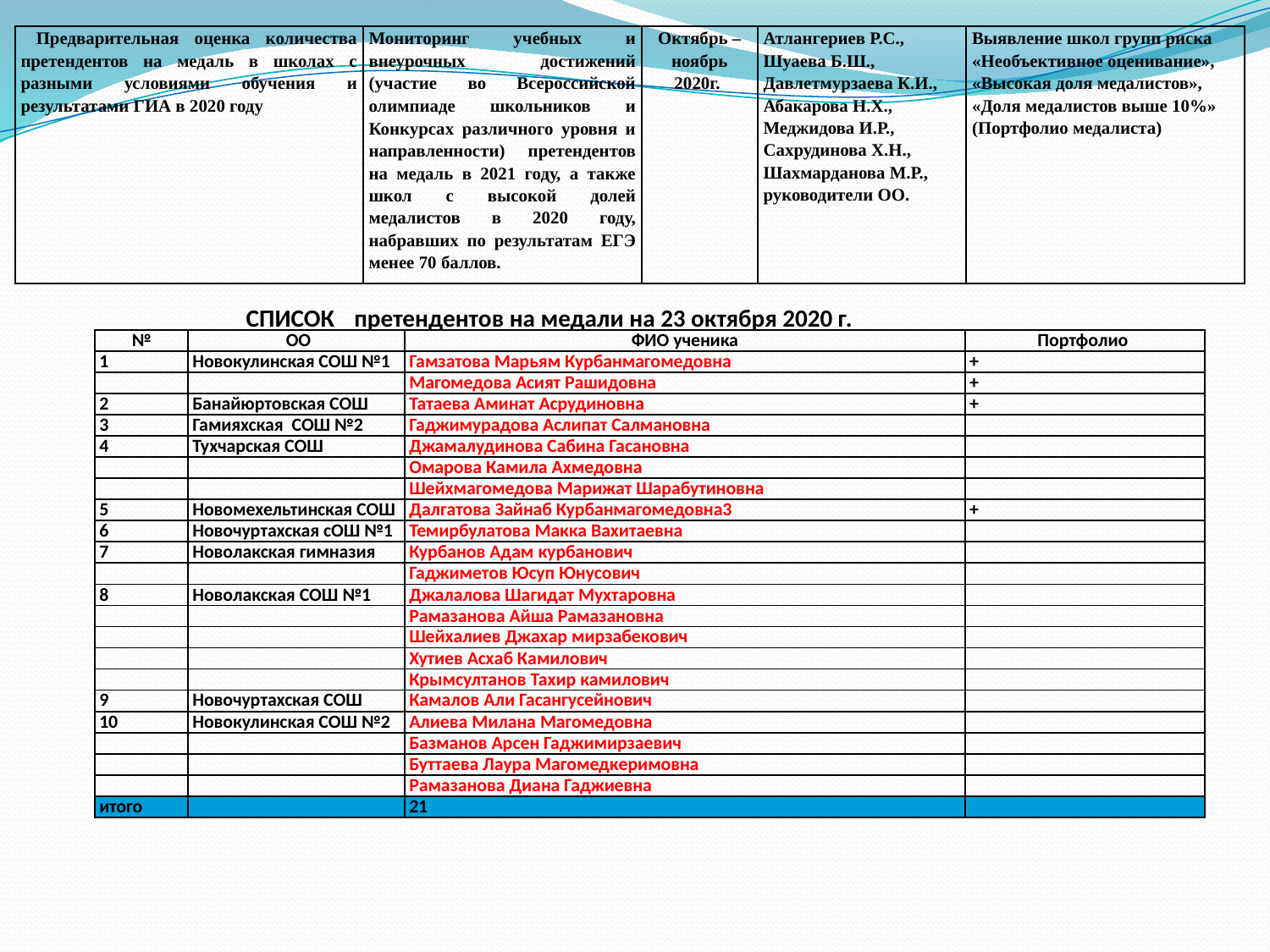

| Предварительная оценка количества претендентов на медаль в школах с разными условиями обучения и результатами ГИА в 2020 году | Мониторинг учебных и внеурочных достижений (участие во Всероссийской олимпиаде школьников и Конкурсах различного уровня и направленности) претендентов на медаль в 2021 году, а также школ с высокой долей медалистов в 2020 году, набравших по результатам ЕГЭ менее 70 баллов. | Октябрь – ноябрь 2020г. | Атлангериев Р.С., Шуаева Б.Ш., Давлетмурзаева К.И., Абакарова Н.Х., Меджидова И.Р., Сахрудинова Х.Н., Шахмарданова М.Р., руководители ОО. | Выявление школ групп риска «Необъективное оценивание», «Высокая доля медалистов», «Доля медалистов выше 10%» (Портфолио медалиста) |
| --- | --- | --- | --- | --- |
                           СПИСОК    претендентов на медали на 23 октября 2020 г.
| № | ОО | ФИО ученика | Портфолио |
| --- | --- | --- | --- |
| 1 | Новокулинская СОШ №1 | Гамзатова Марьям Курбанмагомедовна | + |
|  |  | Магомедова Асият Рашидовна | + |
| 2 | Банайюртовская СОШ | Татаева Аминат Асрудиновна | + |
| 3 | Гамияхская СОШ №2 | Гаджимурадова Аслипат Салмановна |  |
| 4 | Тухчарская СОШ | Джамалудинова Сабина Гасановна |  |
|  |  | Омарова Камила Ахмедовна |  |
|  |  | Шейхмагомедова Марижат Шарабутиновна |  |
| 5 | Новомехельтинская СОШ | Далгатова Зайнаб Курбанмагомедовна3 | + |
| 6 | Новочуртахская сОШ №1 | Темирбулатова Макка Вахитаевна |  |
| 7 | Новолакская гимназия | Курбанов Адам курбанович |  |
|  |  | Гаджиметов Юсуп Юнусович |  |
| 8 | Новолакская СОШ №1 | Джалалова Шагидат Мухтаровна |  |
|  |  | Рамазанова Айша Рамазановна |  |
|  |  | Шейхалиев Джахар мирзабекович |  |
|  |  | Хутиев Асхаб Камилович |  |
|  |  | Крымсултанов Тахир камилович |  |
| 9 | Новочуртахская СОШ | Камалов Али Гасангусейнович |  |
| 10 | Новокулинская СОШ №2 | Алиева Милана Магомедовна |  |
|  |  | Базманов Арсен Гаджимирзаевич |  |
|  |  | Буттаева Лаура Магомедкеримовна |  |
|  |  | Рамазанова Диана Гаджиевна |  |
| итого |  | 21 |  |